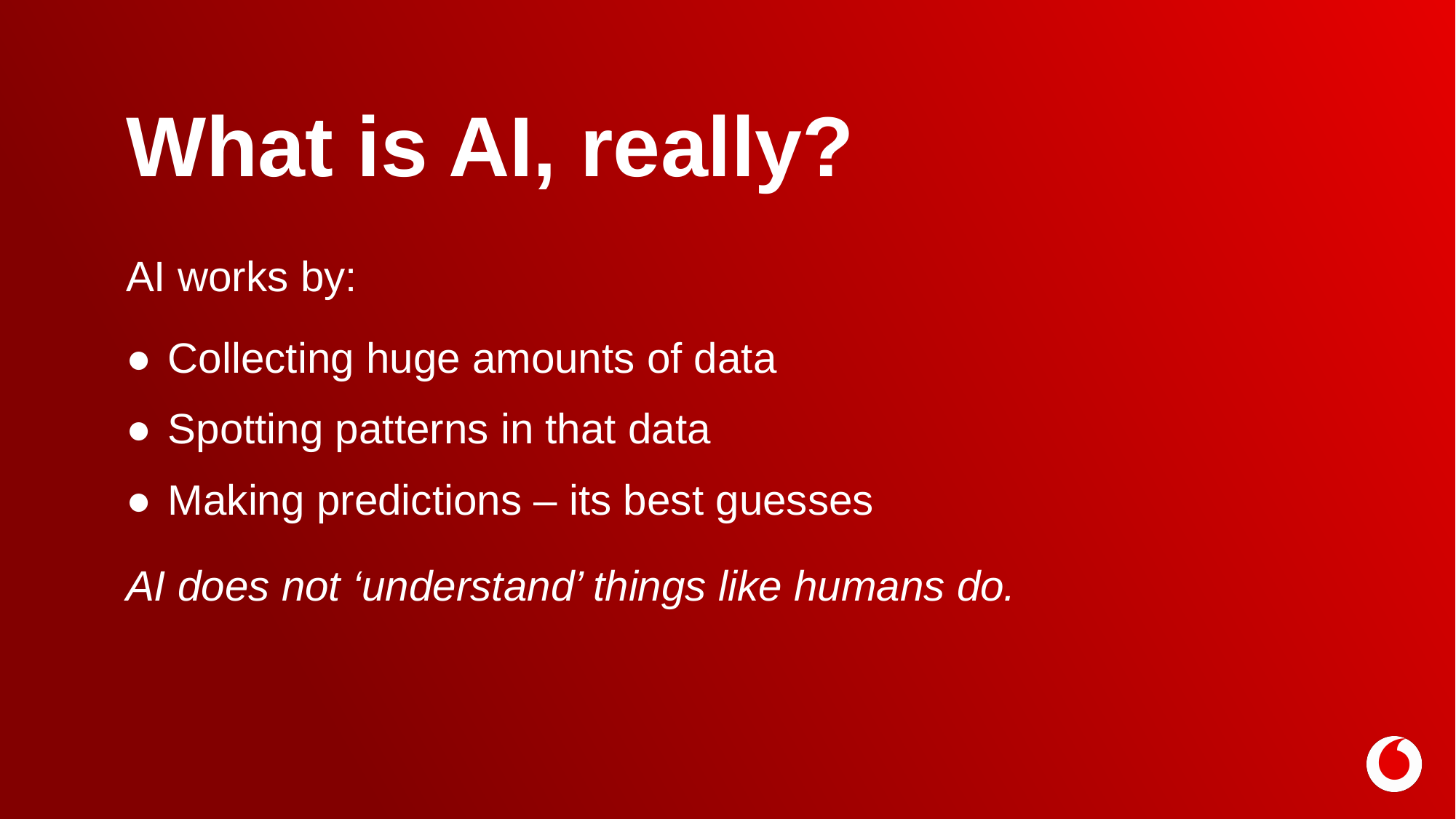

What is AI, really?
AI works by:
●	Collecting huge amounts of data
●	Spotting patterns in that data
●	Making predictions – its best guesses
AI does not ‘understand’ things like humans do.